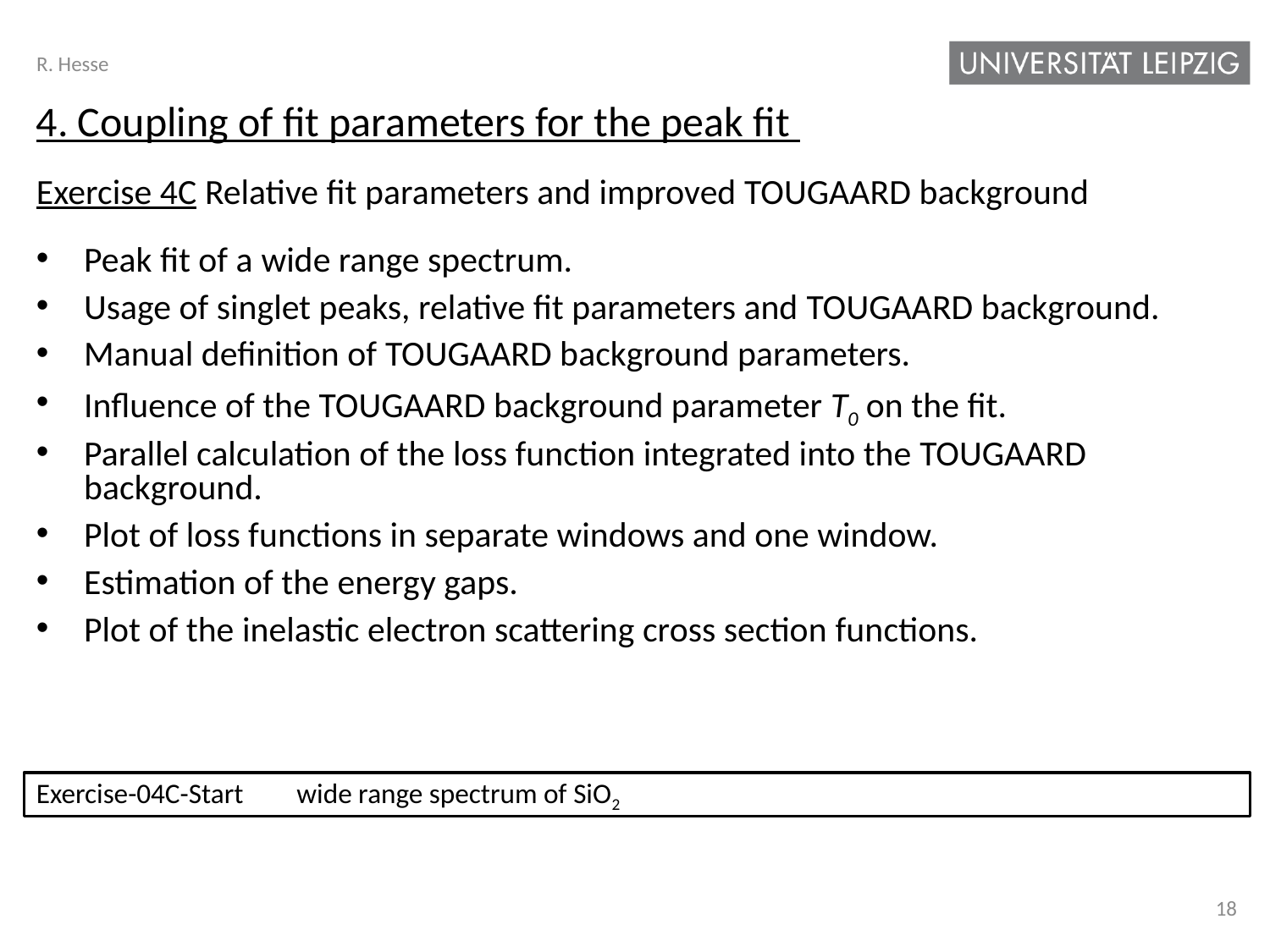

R. Hesse
4. Coupling of fit parameters for the peak fit
Exercise 4C Relative fit parameters and improved Tougaard background

Peak fit of a wide range spectrum.

Usage of singlet peaks, relative fit parameters and Tougaard background.

Manual definition of Tougaard background parameters.

Influence of the Tougaard background parameter T0 on the fit.

Parallel calculation of the loss function integrated into the Tougaard background.

Plot of loss functions in separate windows and one window.

Estimation of the energy gaps.

Plot of the inelastic electron scattering cross section functions.
Exercise-04C-Start	 wide range spectrum of SiO2
18